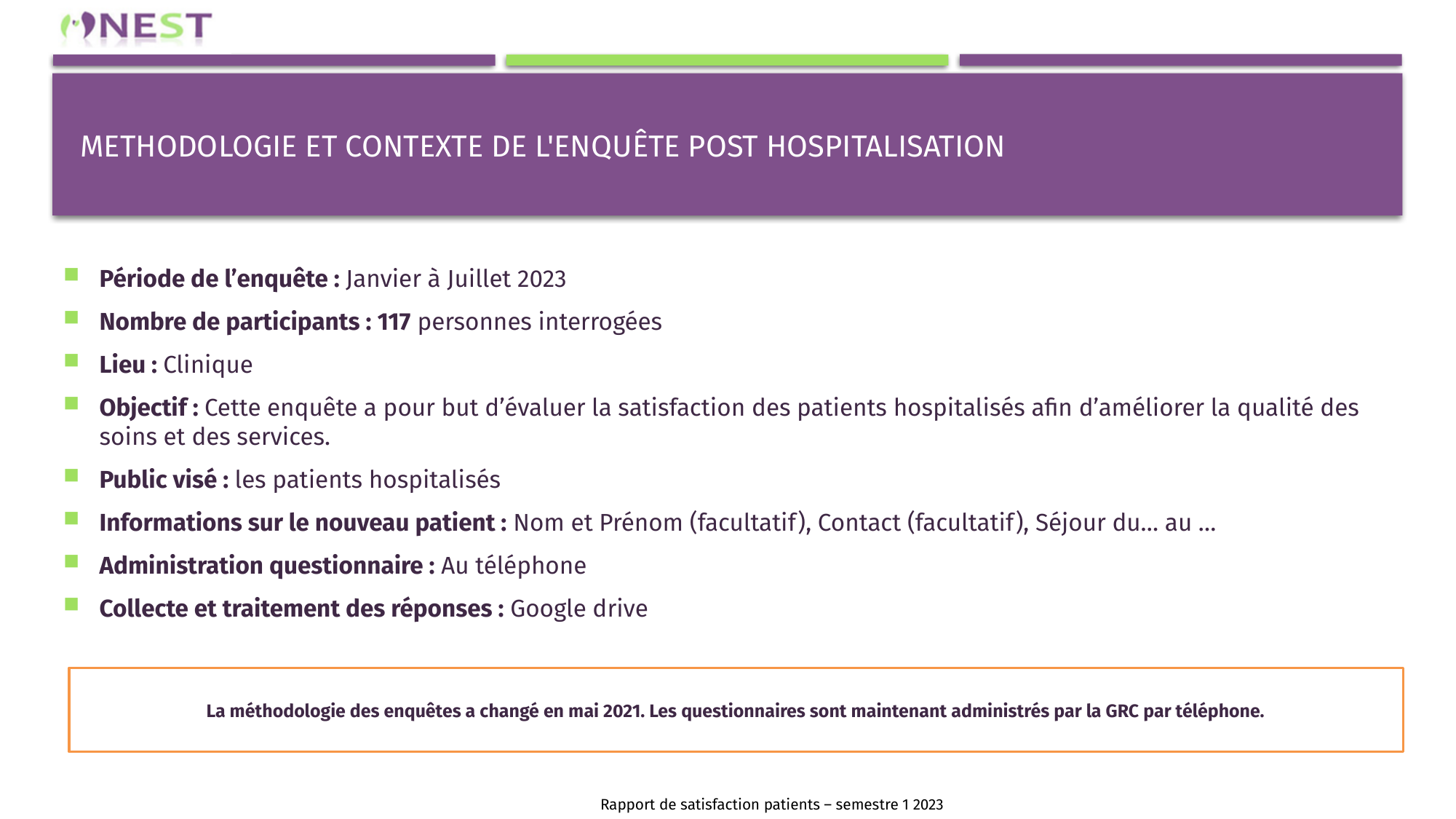

# METHODOLOGIE ET CONTEXTE DE L'Enquête POST Hospitalisation
Période de l’enquête : Janvier à Juillet 2023
Nombre de participants : 117 personnes interrogées
Lieu : Clinique
Objectif : Cette enquête a pour but d’évaluer la satisfaction des patients hospitalisés afin d’améliorer la qualité des soins et des services.
Public visé : les patients hospitalisés
Informations sur le nouveau patient : Nom et Prénom (facultatif), Contact (facultatif), Séjour du… au …
Administration questionnaire : Au téléphone
Collecte et traitement des réponses : Google drive
La méthodologie des enquêtes a changé en mai 2021. Les questionnaires sont maintenant administrés par la GRC par téléphone.
Rapport de satisfaction patients – semestre 1 2023